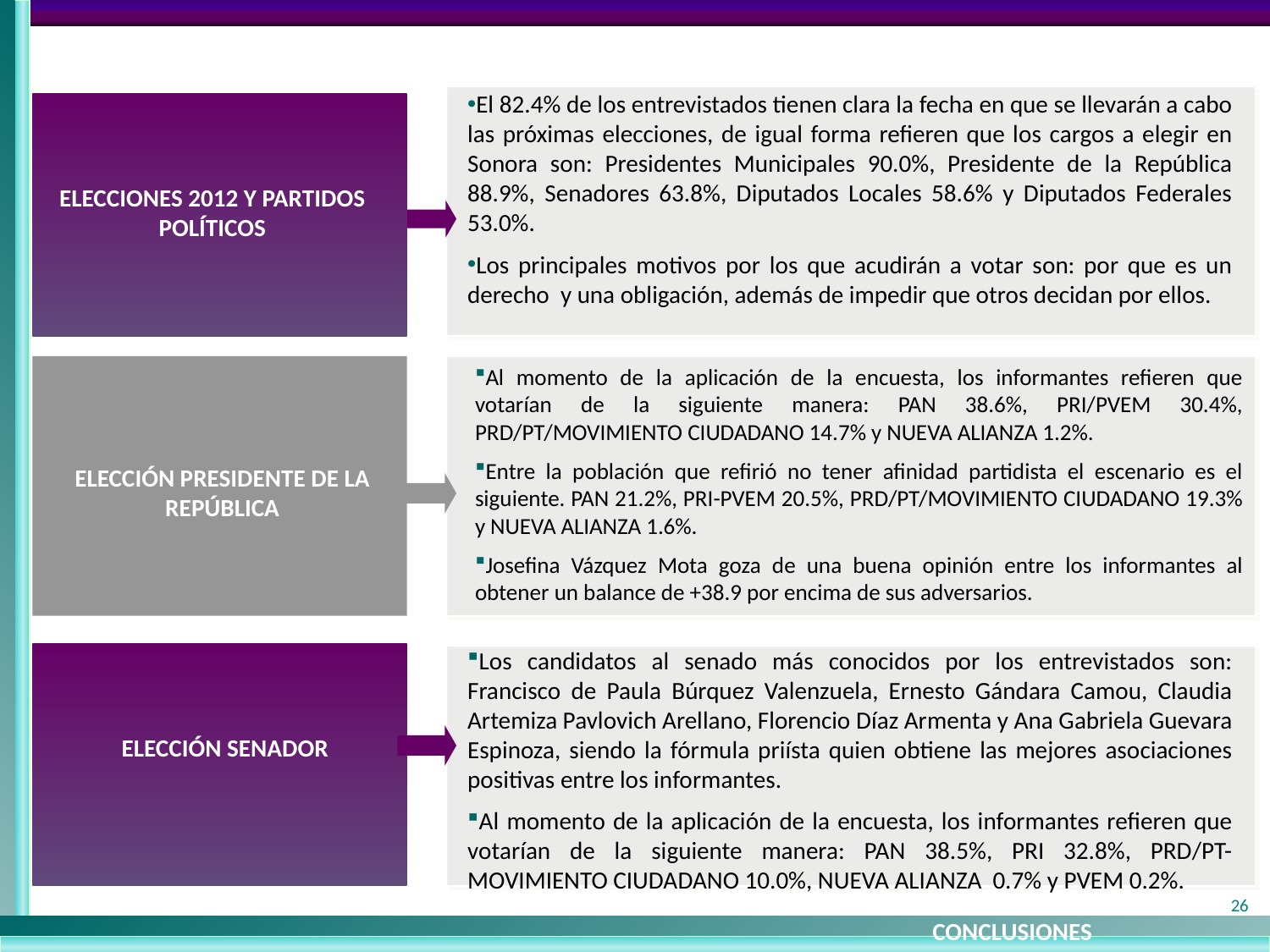

El 82.4% de los entrevistados tienen clara la fecha en que se llevarán a cabo las próximas elecciones, de igual forma refieren que los cargos a elegir en Sonora son: Presidentes Municipales 90.0%, Presidente de la República 88.9%, Senadores 63.8%, Diputados Locales 58.6% y Diputados Federales 53.0%.
Los principales motivos por los que acudirán a votar son: por que es un derecho  y una obligación, además de impedir que otros decidan por ellos.

ELECCIONES 2012 Y PARTIDOS POLÍTICOS

Al momento de la aplicación de la encuesta, los informantes refieren que votarían de la siguiente manera: PAN 38.6%, PRI/PVEM 30.4%, PRD/PT/MOVIMIENTO CIUDADANO 14.7% y NUEVA ALIANZA 1.2%.
Entre la población que refirió no tener afinidad partidista el escenario es el siguiente. PAN 21.2%, PRI-PVEM 20.5%, PRD/PT/MOVIMIENTO CIUDADANO 19.3% y NUEVA ALIANZA 1.6%.
Josefina Vázquez Mota goza de una buena opinión entre los informantes al obtener un balance de +38.9 por encima de sus adversarios.

ELECCIÓN PRESIDENTE DE LA REPÚBLICA

Los candidatos al senado más conocidos por los entrevistados son: Francisco de Paula Búrquez Valenzuela, Ernesto Gándara Camou, Claudia Artemiza Pavlovich Arellano, Florencio Díaz Armenta y Ana Gabriela Guevara Espinoza, siendo la fórmula priísta quien obtiene las mejores asociaciones positivas entre los informantes.
Al momento de la aplicación de la encuesta, los informantes refieren que votarían de la siguiente manera: PAN 38.5%, PRI 32.8%, PRD/PT-MOVIMIENTO CIUDADANO 10.0%, NUEVA ALIANZA  0.7% y PVEM 0.2%.

 ELECCIÓN SENADOR

26
CONCLUSIONES